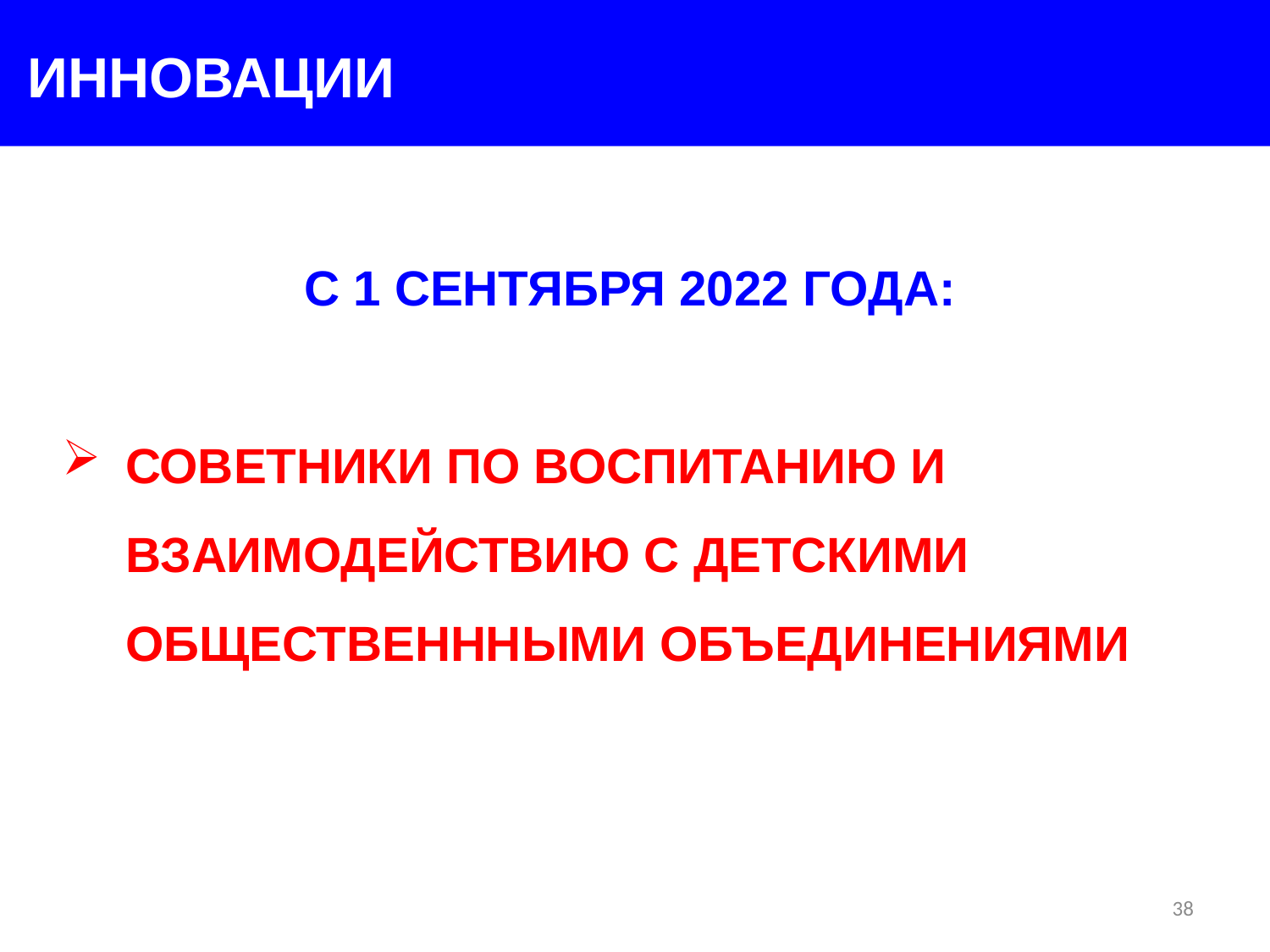

ИННОВАЦИИ
С 1 СЕНТЯБРЯ 2022 ГОДА:

СОВЕТНИКИ ПО ВОСПИТАНИЮ И ВЗАИМОДЕЙСТВИЮ С ДЕТСКИМИ ОБЩЕСТВЕНННЫМИ ОБЪЕДИНЕНИЯМИ
38